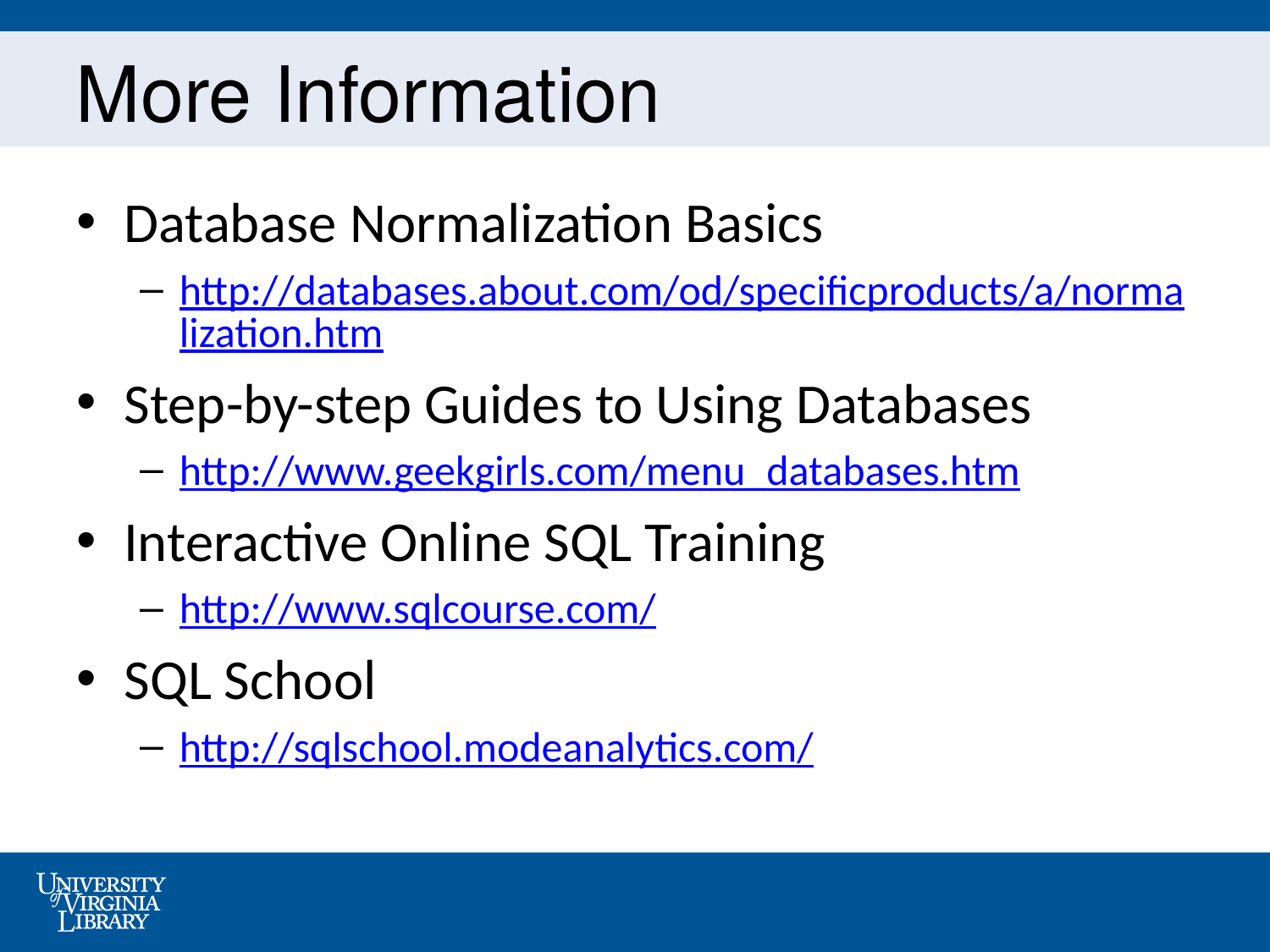

# More Information
Database Normalization Basics
http://databases.about.com/od/specificproducts/a/normalization.htm
Step-by-step Guides to Using Databases
http://www.geekgirls.com/menu_databases.htm
Interactive Online SQL Training
http://www.sqlcourse.com/
SQL School
http://sqlschool.modeanalytics.com/